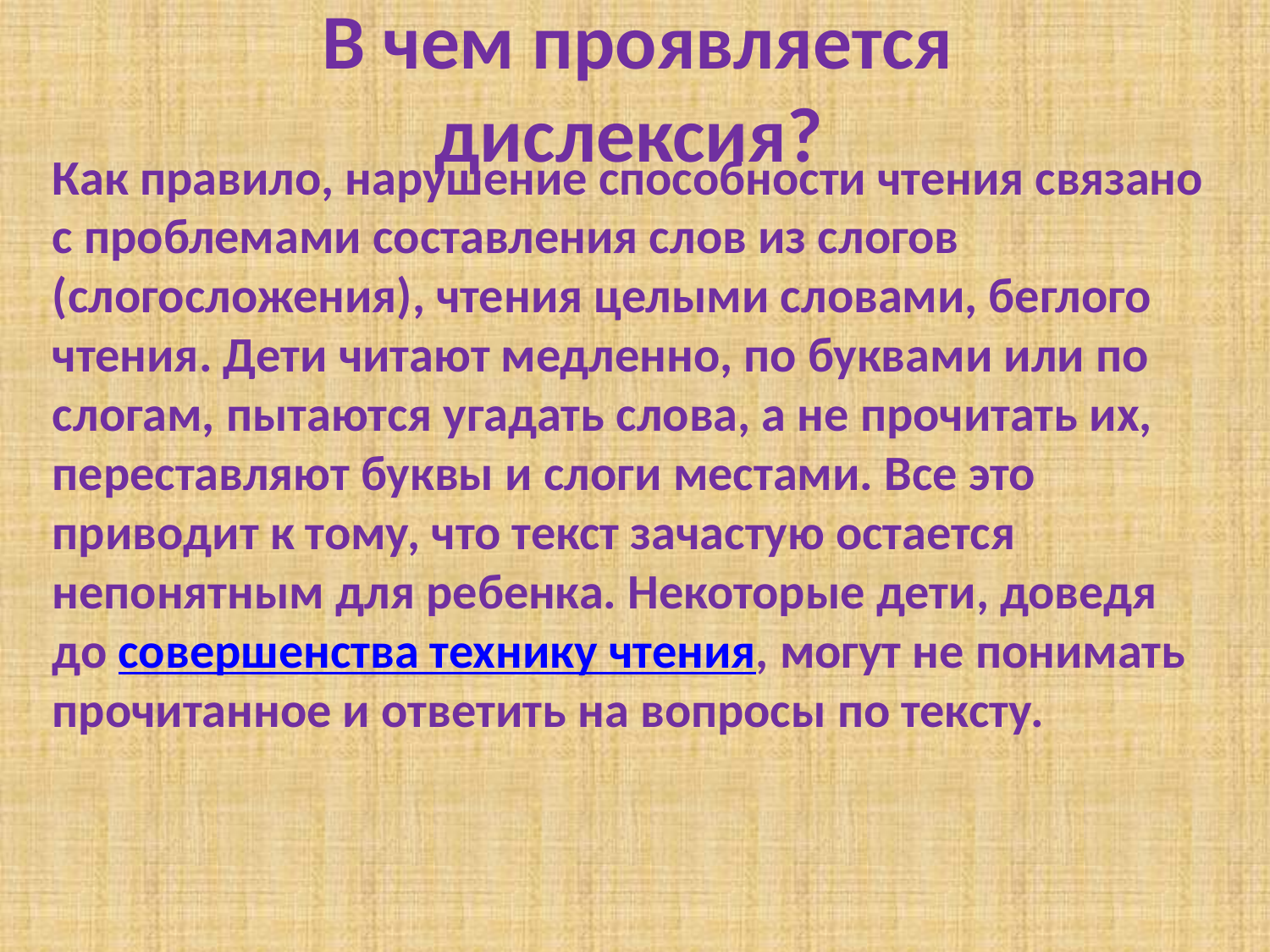

# В чем проявляется дислексия?
Как правило, нарушение способности чтения связано с проблемами составления слов из слогов (слогосложения), чтения целыми словами, беглого чтения. Дети читают медленно, по буквами или по слогам, пытаются угадать слова, а не прочитать их, переставляют буквы и слоги местами. Все это приводит к тому, что текст зачастую остается непонятным для ребенка. Некоторые дети, доведя до совершенства технику чтения, могут не понимать прочитанное и ответить на вопросы по тексту.